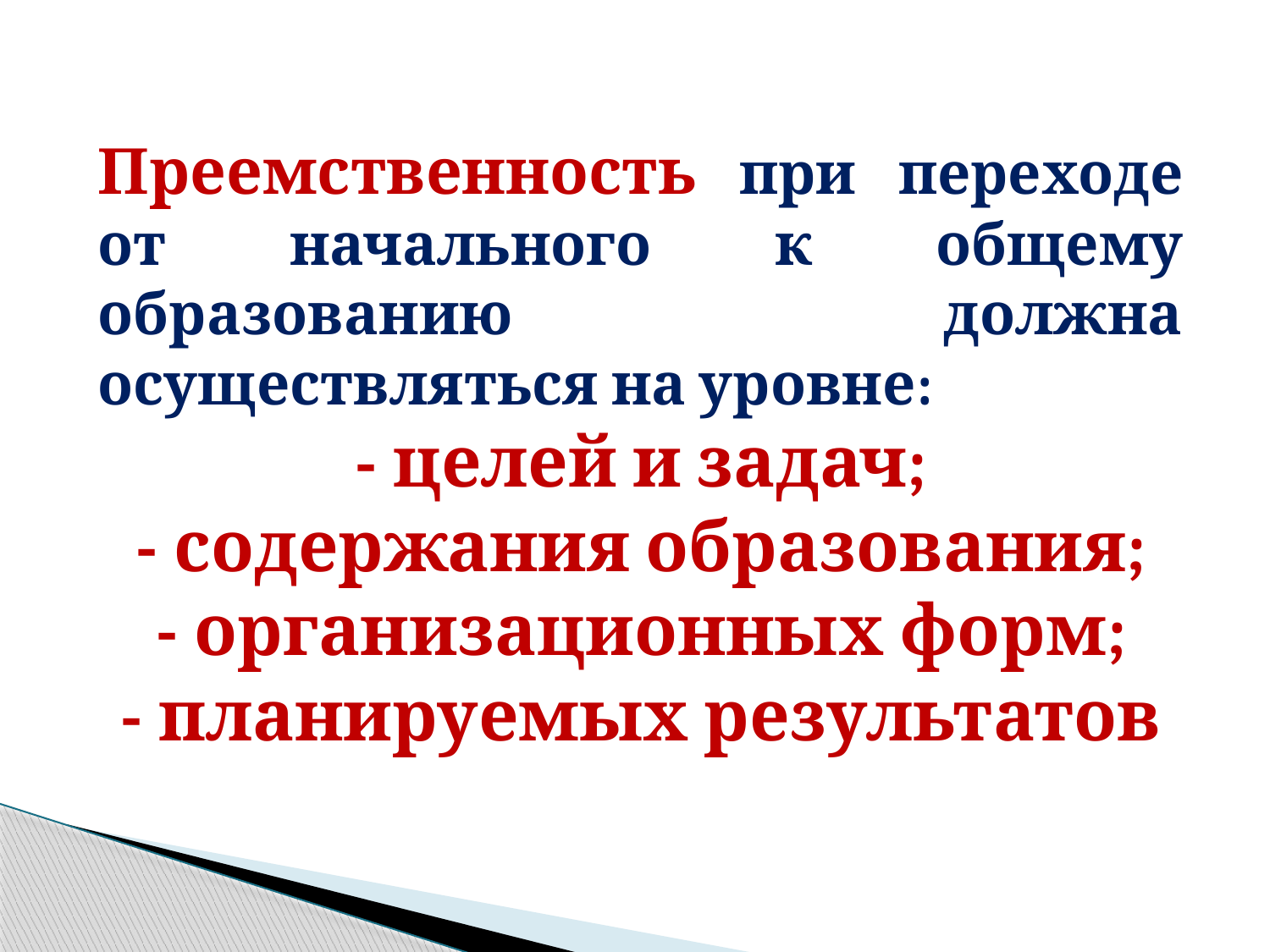

Преемственность при переходе от начального к общему образованию должна осуществляться на уровне:
- целей и задач;
- содержания образования;
- организационных форм;
- планируемых результатов